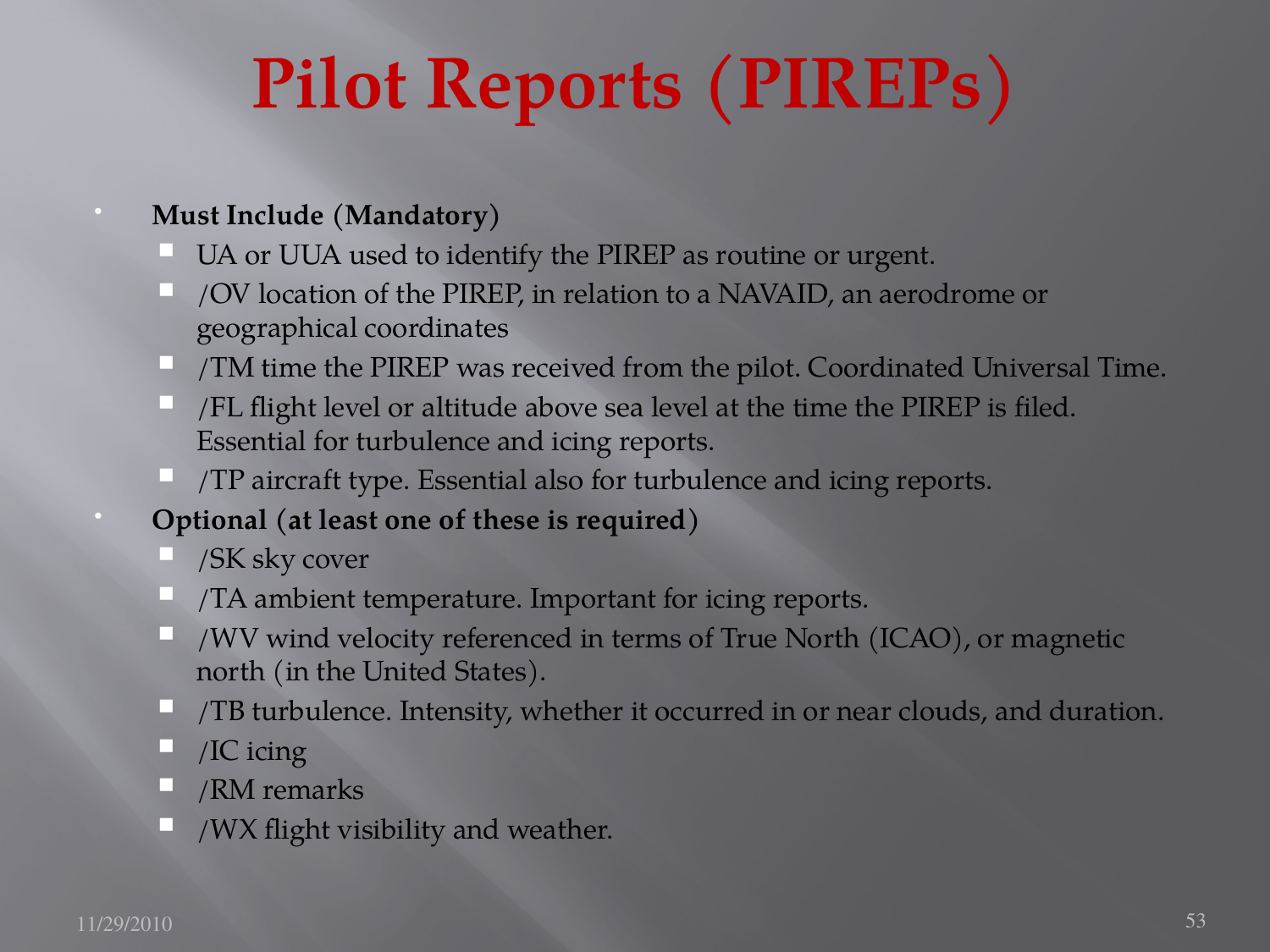

# Pilot Reports (PIREPs)
Must Include (Mandatory)
UA or UUA used to identify the PIREP as routine or urgent.
/OV location of the PIREP, in relation to a NAVAID, an aerodrome or geographical coordinates
/TM time the PIREP was received from the pilot. Coordinated Universal Time.
/FL flight level or altitude above sea level at the time the PIREP is filed. Essential for turbulence and icing reports.
/TP aircraft type. Essential also for turbulence and icing reports.
Optional (at least one of these is required)
/SK sky cover
/TA ambient temperature. Important for icing reports.
/WV wind velocity referenced in terms of True North (ICAO), or magnetic north (in the United States).
/TB turbulence. Intensity, whether it occurred in or near clouds, and duration.
/IC icing
/RM remarks
/WX flight visibility and weather.

11/29/2010
53